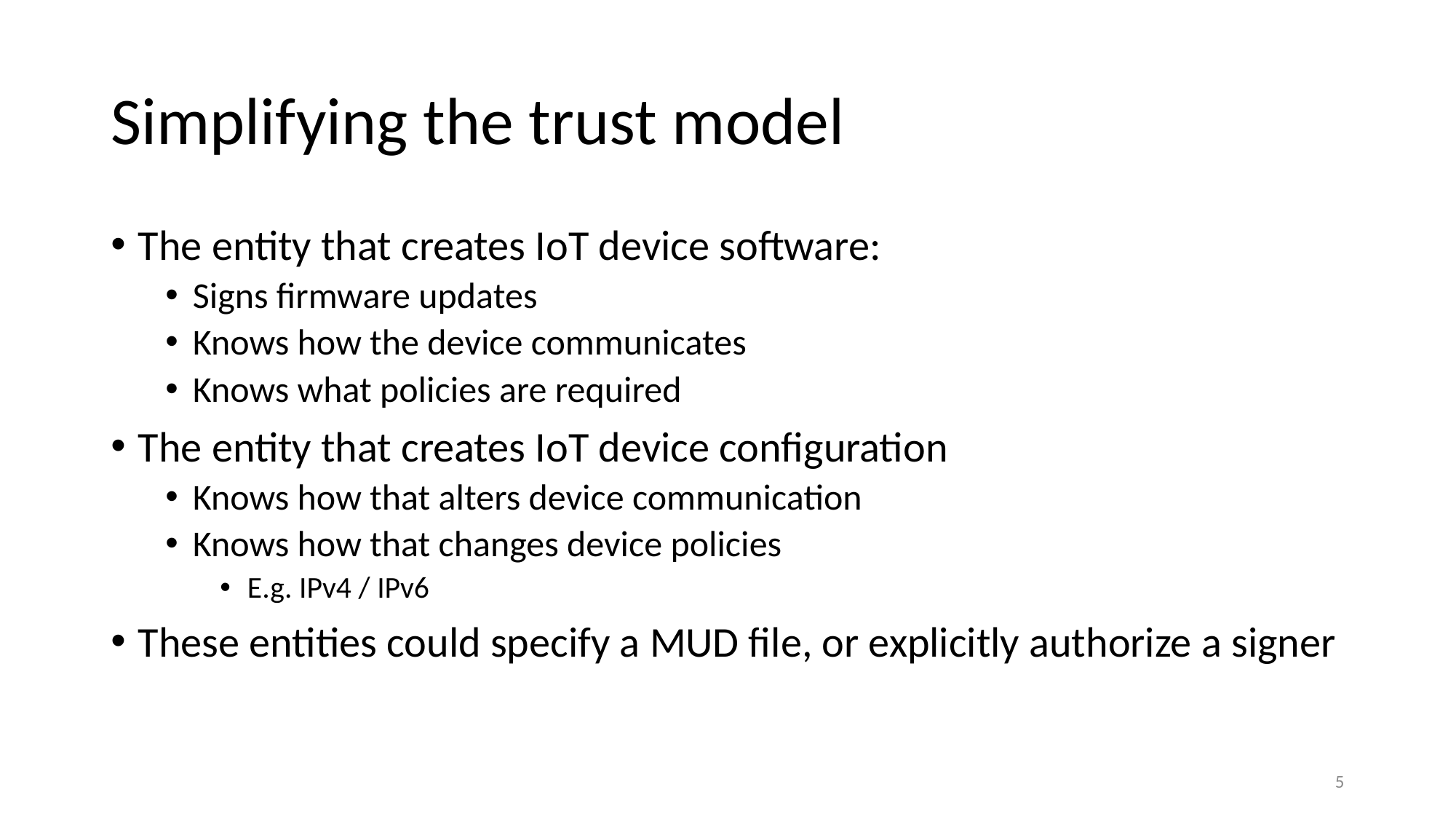

# Simplifying the trust model
The entity that creates IoT device software:
Signs firmware updates
Knows how the device communicates
Knows what policies are required
The entity that creates IoT device configuration
Knows how that alters device communication
Knows how that changes device policies
E.g. IPv4 / IPv6
These entities could specify a MUD file, or explicitly authorize a signer
5